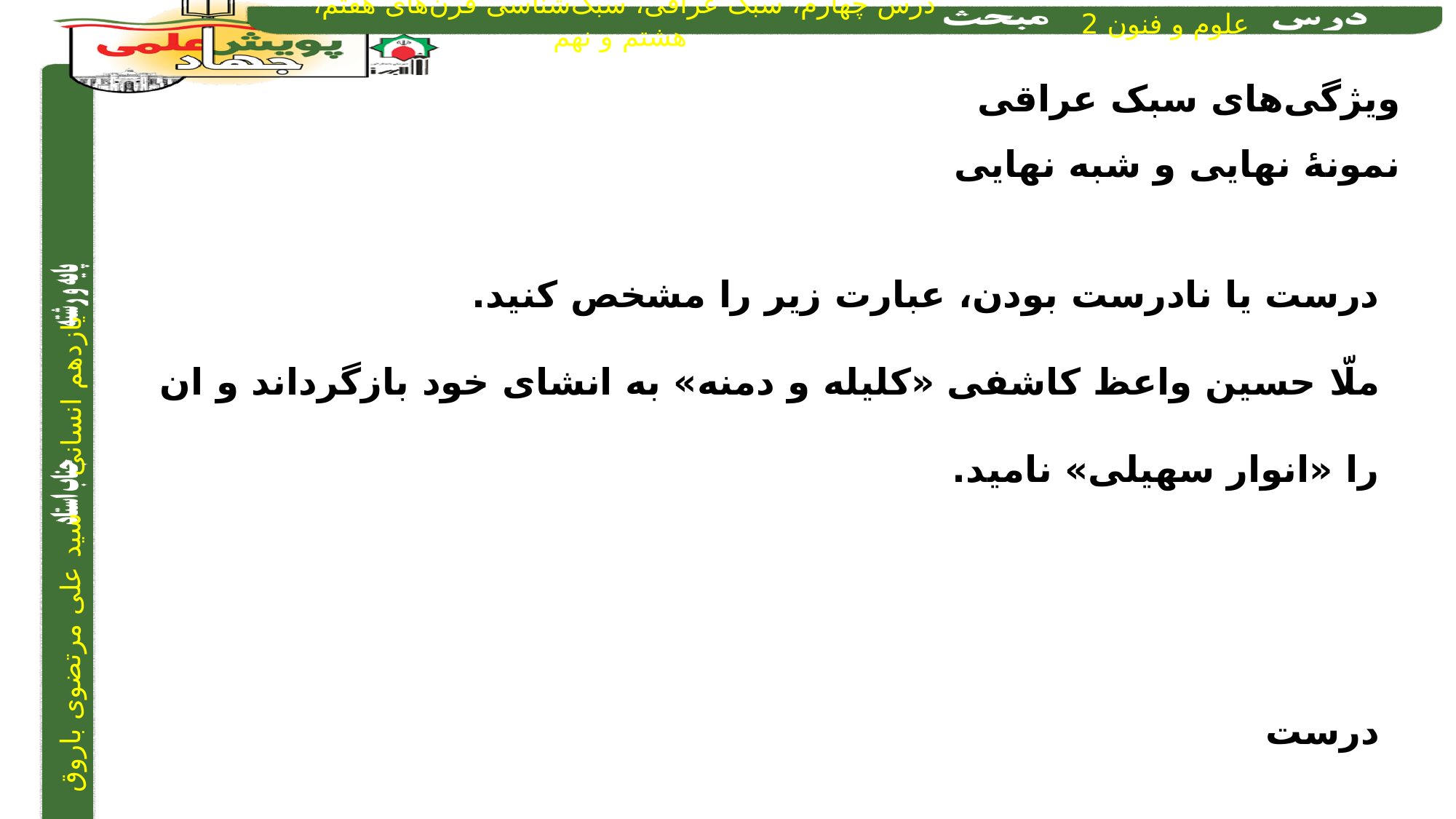

ویژگی‌های سبک عراقی
نمونۀ نهایی و شبه نهایی
درست يا نادرست بودن، عبارت زير را مشخص كنيد.
ملّا حسین واعظ کاشفی «کلیله و دمنه» به انشای خود بازگرداند و ان را «انوار سهیلی» نامید.

درست